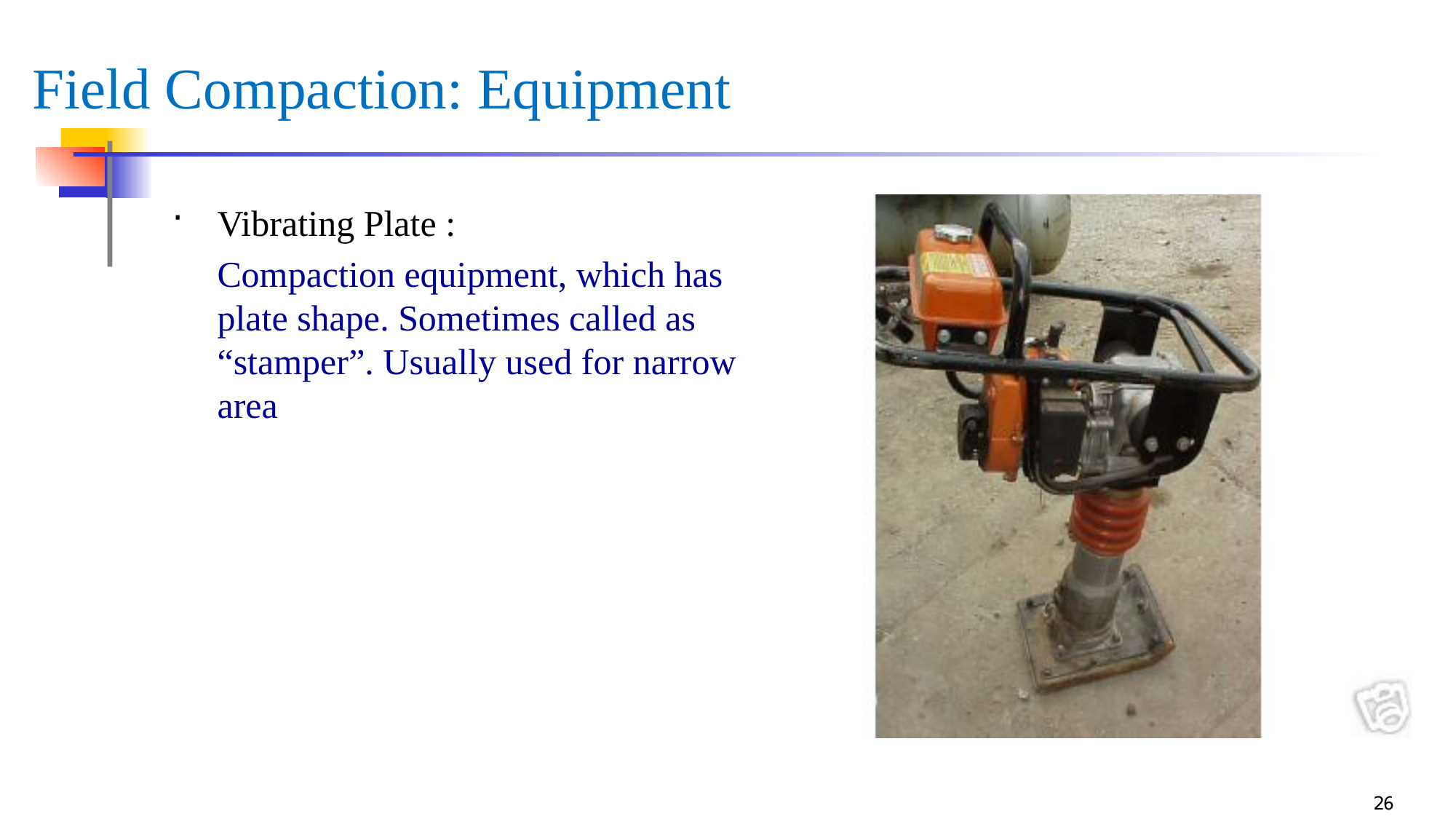

# Field Compaction: Equipment
Vibrating Plate :
	Compaction equipment, which has plate shape. Sometimes called as “stamper”. Usually used for narrow area